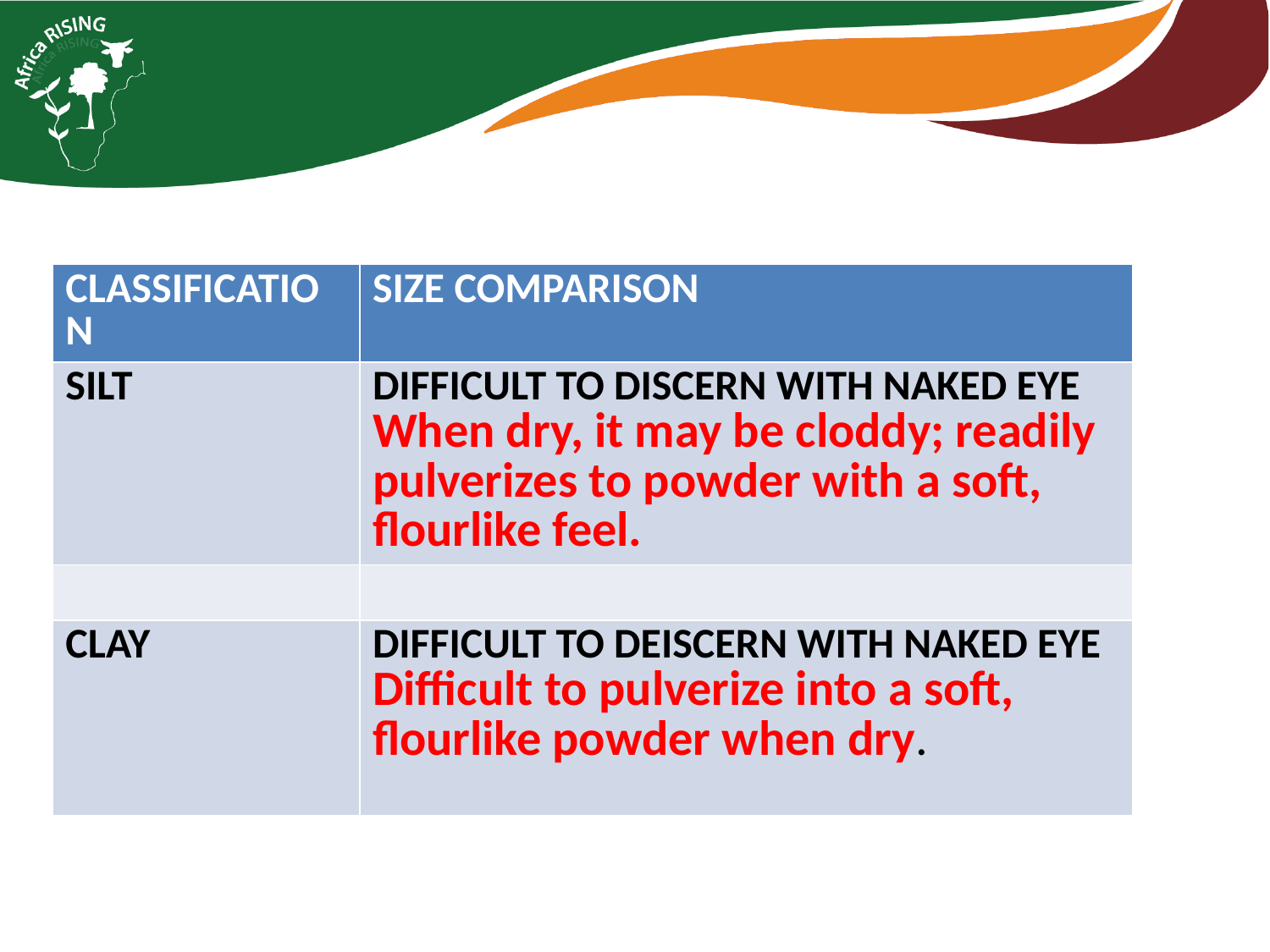

| CLASSIFICATION | SIZE COMPARISON |
| --- | --- |
| SILT | DIFFICULT TO DISCERN WITH NAKED EYE When dry, it may be cloddy; readily pulverizes to powder with a soft, flourlike feel. |
|  |  |
| CLAY | DIFFICULT TO DEISCERN WITH NAKED EYE Difficult to pulverize into a soft, flourlike powder when dry. |